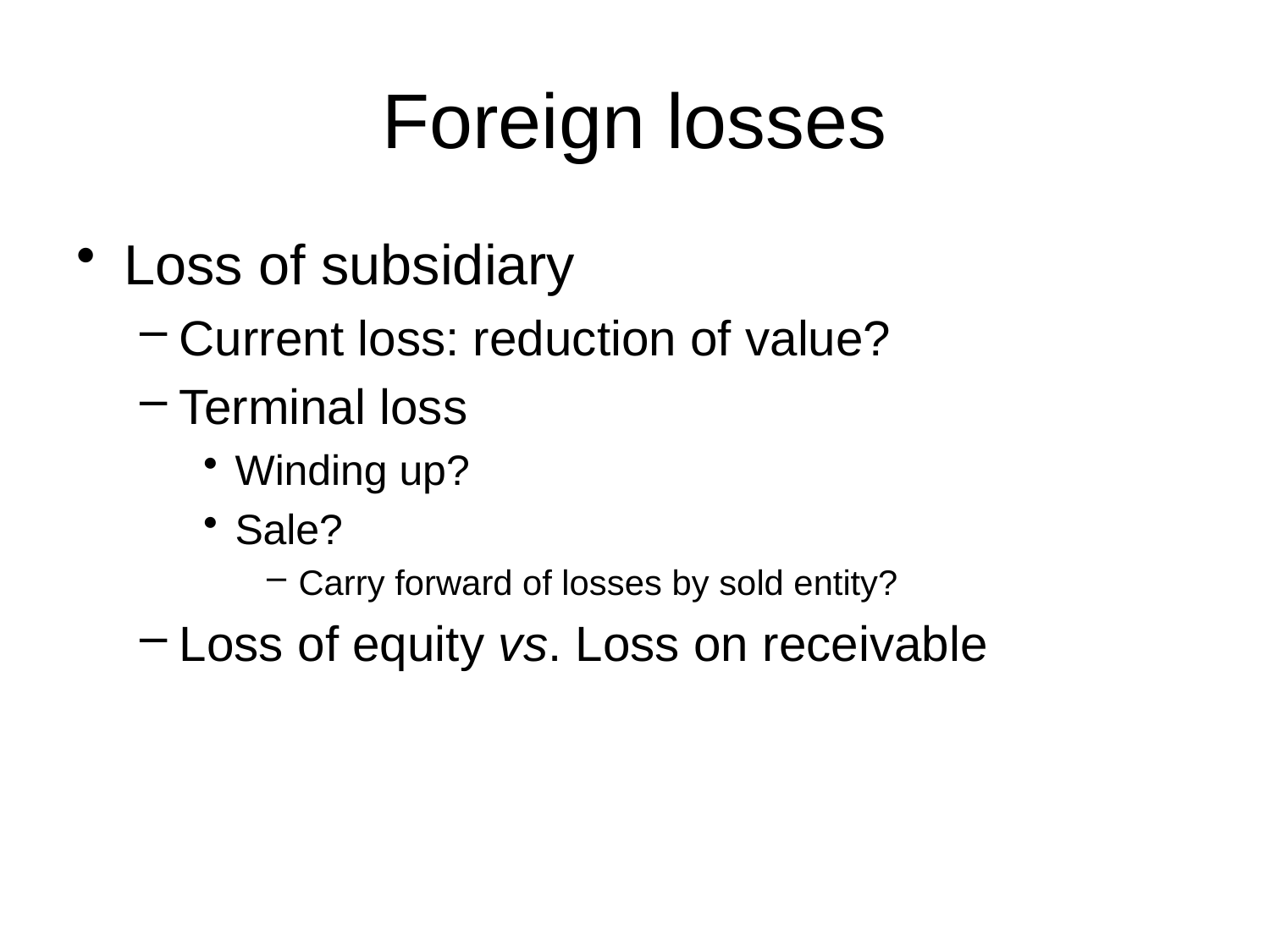

# Foreign losses
Loss of subsidiary
Current loss: reduction of value?
Terminal loss
Winding up?
Sale?
Carry forward of losses by sold entity?
Loss of equity vs. Loss on receivable